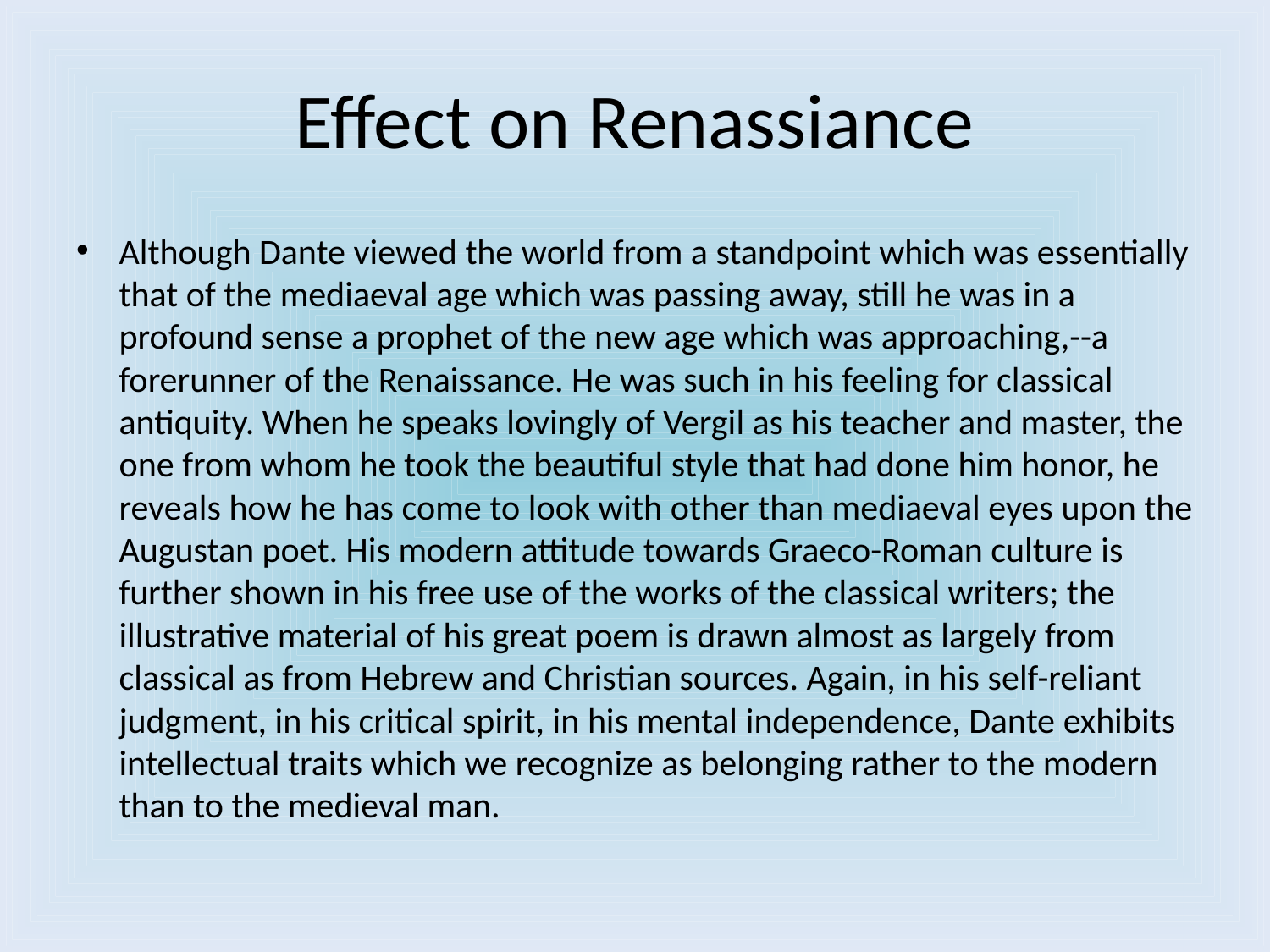

# Effect on Renassiance
Although Dante viewed the world from a standpoint which was essentially that of the mediaeval age which was passing away, still he was in a profound sense a prophet of the new age which was approaching,--a forerunner of the Renaissance. He was such in his feeling for classical antiquity. When he speaks lovingly of Vergil as his teacher and master, the one from whom he took the beautiful style that had done him honor, he reveals how he has come to look with other than mediaeval eyes upon the Augustan poet. His modern attitude towards Graeco-Roman culture is further shown in his free use of the works of the classical writers; the illustrative material of his great poem is drawn almost as largely from classical as from Hebrew and Christian sources. Again, in his self-reliant judgment, in his critical spirit, in his mental independence, Dante exhibits intellectual traits which we recognize as belonging rather to the modern than to the medieval man.